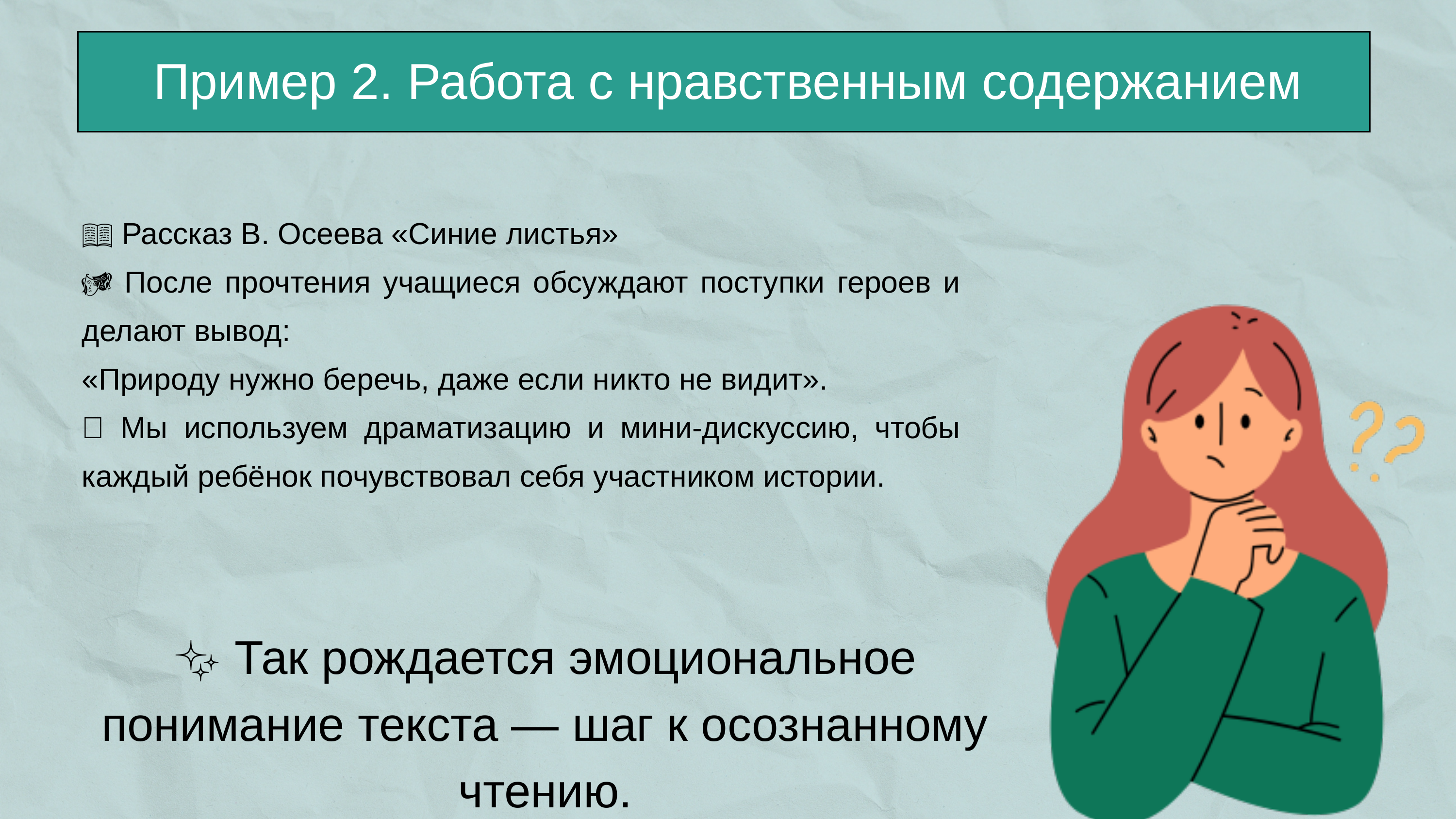

Пример 2. Работа с нравственным содержанием
📖 Рассказ В. Осеева «Синие листья»
🎭 После прочтения учащиеся обсуждают поступки героев и делают вывод:
«Природу нужно беречь, даже если никто не видит».
🧩 Мы используем драматизацию и мини-дискуссию, чтобы каждый ребёнок почувствовал себя участником истории.

✨ Так рождается эмоциональное понимание текста — шаг к осознанному чтению.